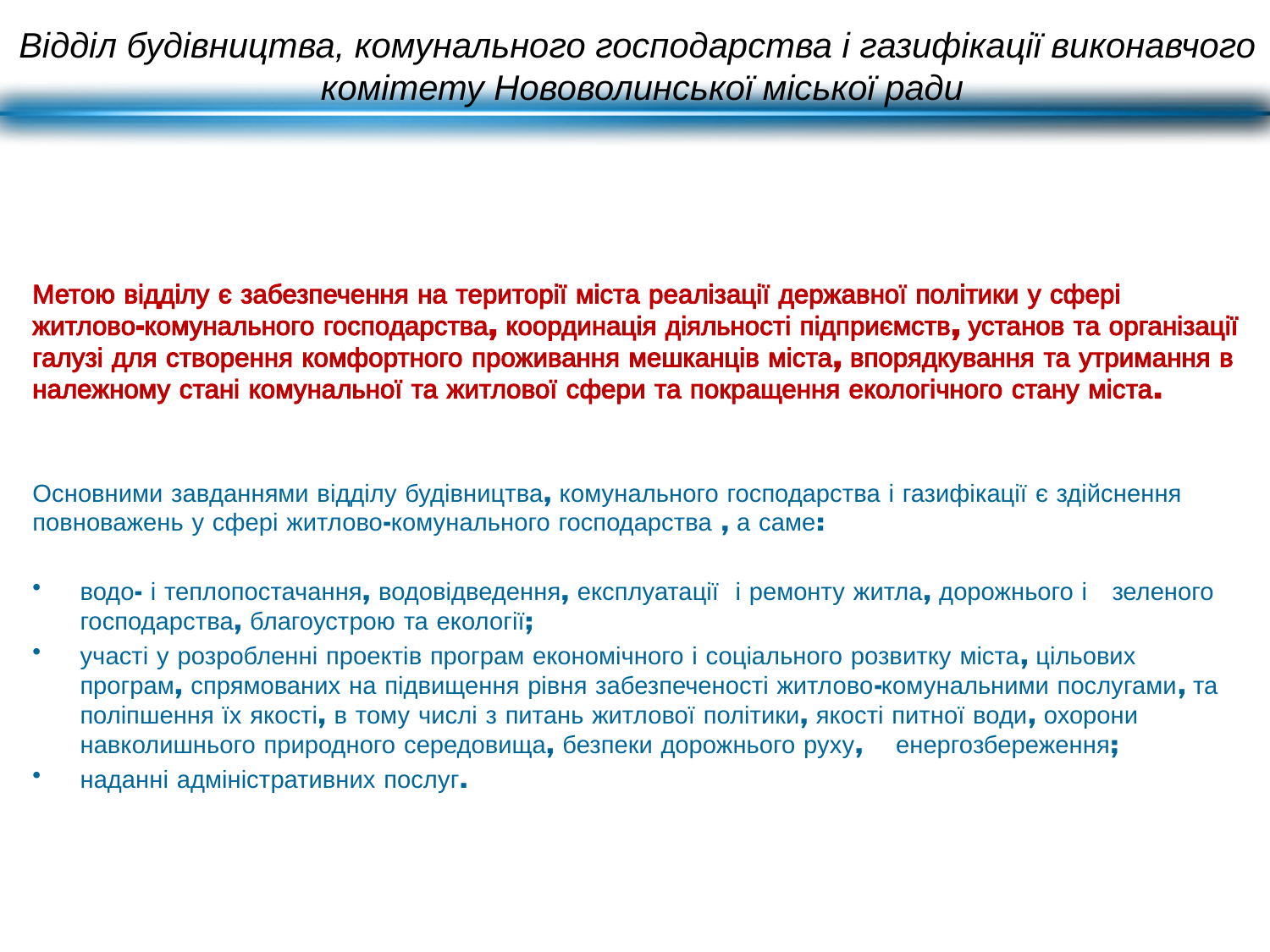

Відділ будівництва, комунального господарства і газифікації виконавчого  комітету Нововолинської міської ради
# Метою відділу є забезпечення на території міста реалізації державної політики у сфері житлово-комунального господарства, координація діяльності підприємств, установ та організації галузі для створення комфортного проживання мешканців міста, впорядкування та утримання в належному стані комунальної та житлової сфери та покращення екологічного стану міста.
Основними завданнями відділу будівництва, комунального господарства і газифікації є здійснення повноважень у сфері житлово-комунального господарства , а саме:

водо- і теплопостачання, водовідведення, експлуатації  і ремонту житла, дорожнього і   зеленого господарства, благоустрою та екології;
участі у розробленні проектів програм економічного і соціального розвитку міста, цільових програм, спрямованих на підвищення рівня забезпеченості житлово-комунальними послугами, та поліпшення їх якості, в тому числі з питань житлової політики, якості питної води, охорони навколишнього природного середовища, безпеки дорожнього руху,    енергозбереження;
наданні адміністративних послуг.